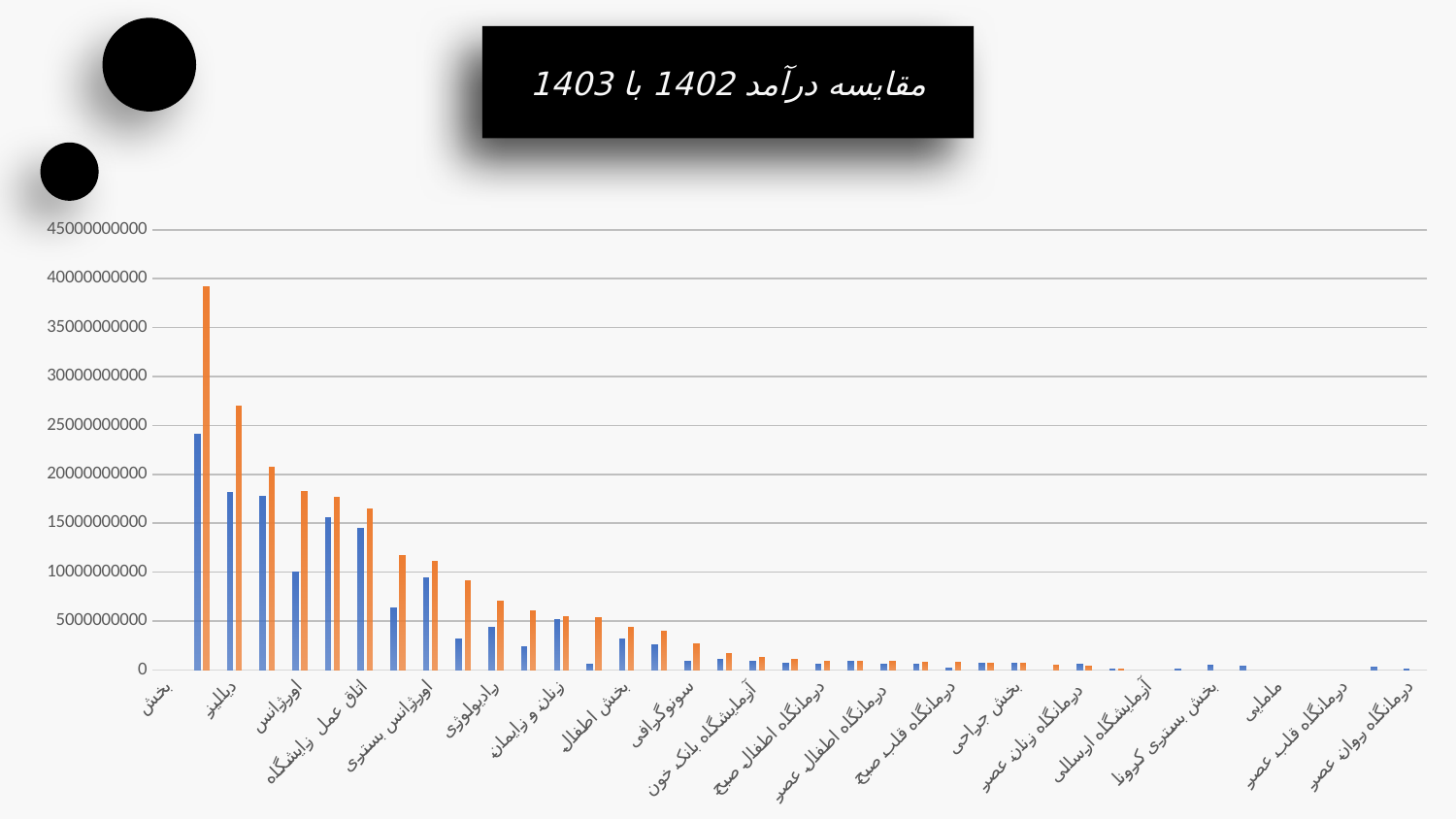

مقایسه درآمد 1402 با 1403

### Chart

| Category |  |  |
|---|---|---|
| بخش | 1402.0 | 1403.0 |
| بخش داخلی | 24077214536.0 | 39140326256.0 |
| دیالیز | 18115770300.0 | 26922647841.0 |
| داروخانه | 17712363478.0 | 20708762170.0 |
| اورژانس | 9970497300.0 | 18283648844.0 |
| اتاق عمل | 15516045126.0 | 17657706851.0 |
| اتاق عمل  زایشگاه | 14457571843.0 | 16464065960.0 |
| آزمایشگاه | 6306475020.0 | 11721824380.0 |
| اورژانس بستری | 9416122932.0 | 11067469052.0 |
| سی تی اسکن  | 3195891790.0 | 9097070560.0 |
| رادیولوژی | 4327985620.0 | 7061881630.0 |
| بخش CCU | 2409179462.0 | 6020802032.0 |
| زنان و زایمان | 5102661752.0 | 5418959624.0 |
| اکوکاردیوگرافی | 589294640.0 | 5371551580.0 |
| بخش اطفال | 3138358364.0 | 4365167944.0 |
| جراحی زنان | 2564444584.0 | 3922042568.0 |
| سونوگرافی | 922357346.0 | 2665454234.0 |
| درمانگاه زنان صبح  | 1116214500.0 | 1709805980.0 |
| آزمایشگاه بانک خون  | 909817620.0 | 1285590060.0 |
| زایشگاه | 701289064.0 | 1080619920.0 |
| درمانگاه اطفال صبح | 587388620.0 | 873435720.0 |
| درمانگاه داخلی صبح | 848125300.0 | 844612680.0 |
| درمانگاه اطفال عصر  | 618431960.0 | 831858840.0 |
| تالاسمی | 535562150.0 | 820233740.0 |
| درمانگاه قلب صبح | 180931000.0 | 767479080.0 |
| درمانگاه | 627949160.0 | 716519500.0 |
| بخش جراحی | 690124408.0 | 710381704.0 |
| داروخانه مخدر  | 32241772.0 | 432162211.0 |
| درمانگاه زنان عصر  | 545110480.0 | 425511500.0 |
| درمانگاه جراحی صبح | 84155680.0 | 125872200.0 |
| آزمایشگاه ارسالی | 38032560.0 | 66989000.0 |
| تست ورزش | 93870400.0 | 56460400.0 |
| بخش بستری کرونا | 440223664.0 | 54541008.0 |
| درمانگاه روان صبح | 345406700.0 | 35434800.0 |
| مامایی | 27670300.0 | 32112140.0 |
| ترخیص | 44323776.0 | 8414600.0 |
| درمانگاه قلب عصر | None | 3076200.0 |
| درمانگاه داخلی عصر  | 277318880.0 | 1116000.0 |
| درمانگاه روان عصر | 83036800.0 | None |